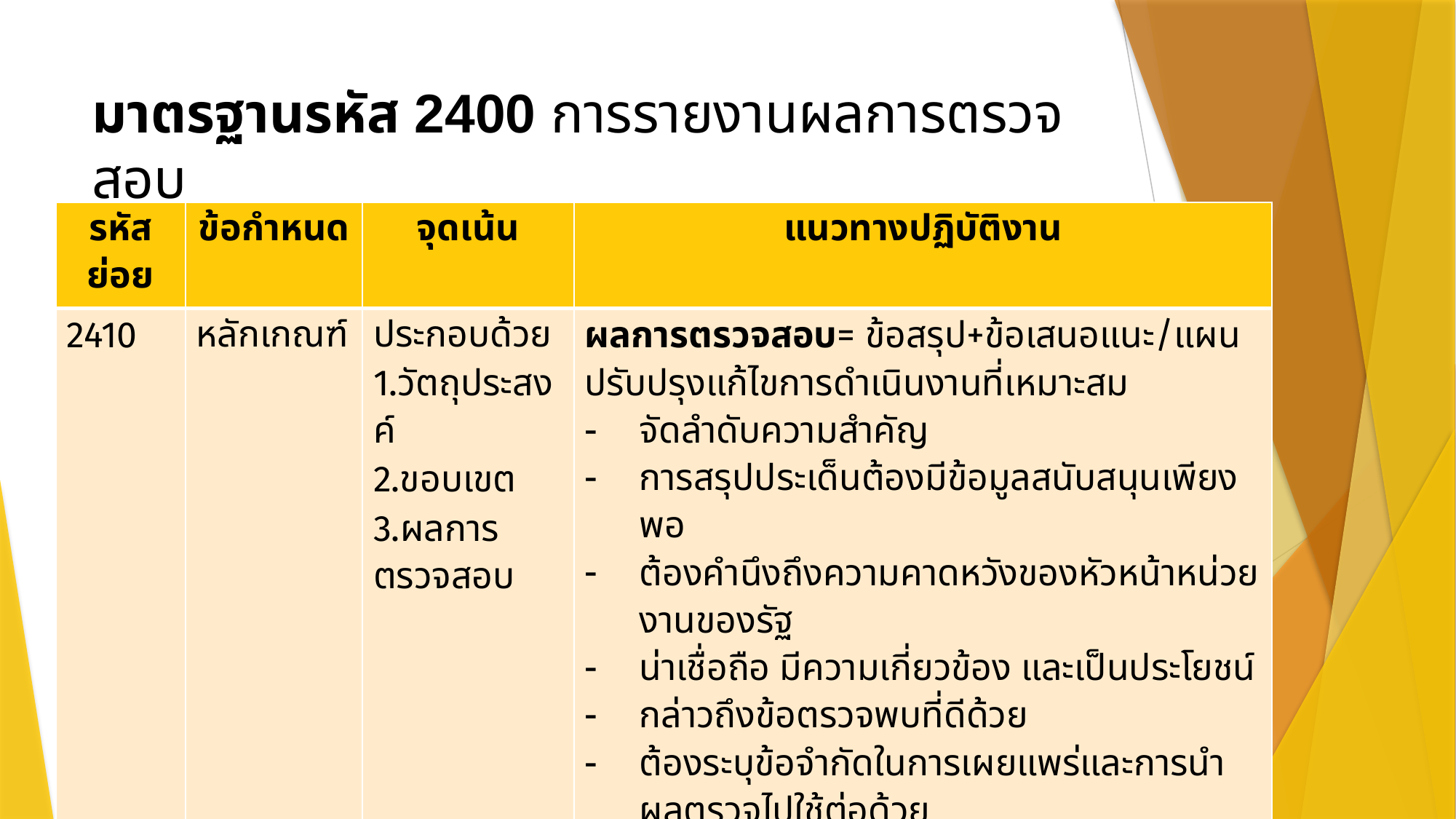

# มาตรฐานรหัส 2400 การรายงานผลการตรวจสอบ
| รหัสย่อย | ข้อกำหนด | จุดเน้น | แนวทางปฏิบัติงาน |
| --- | --- | --- | --- |
| 2410 | หลักเกณฑ์ | ประกอบด้วย 1.วัตถุประสงค์ 2.ขอบเขต 3.ผลการตรวจสอบ | ผลการตรวจสอบ= ข้อสรุป+ข้อเสนอแนะ/แผนปรับปรุงแก้ไขการดำเนินงานที่เหมาะสม จัดลำดับความสำคัญ การสรุปประเด็นต้องมีข้อมูลสนับสนุนเพียงพอ ต้องคำนึงถึงความคาดหวังของหัวหน้าหน่วยงานของรัฐ น่าเชื่อถือ มีความเกี่ยวข้อง และเป็นประโยชน์ กล่าวถึงข้อตรวจพบที่ดีด้วย ต้องระบุข้อจำกัดในการเผยแพร่และการนำผลตรวจไปใช้ต่อด้วย |